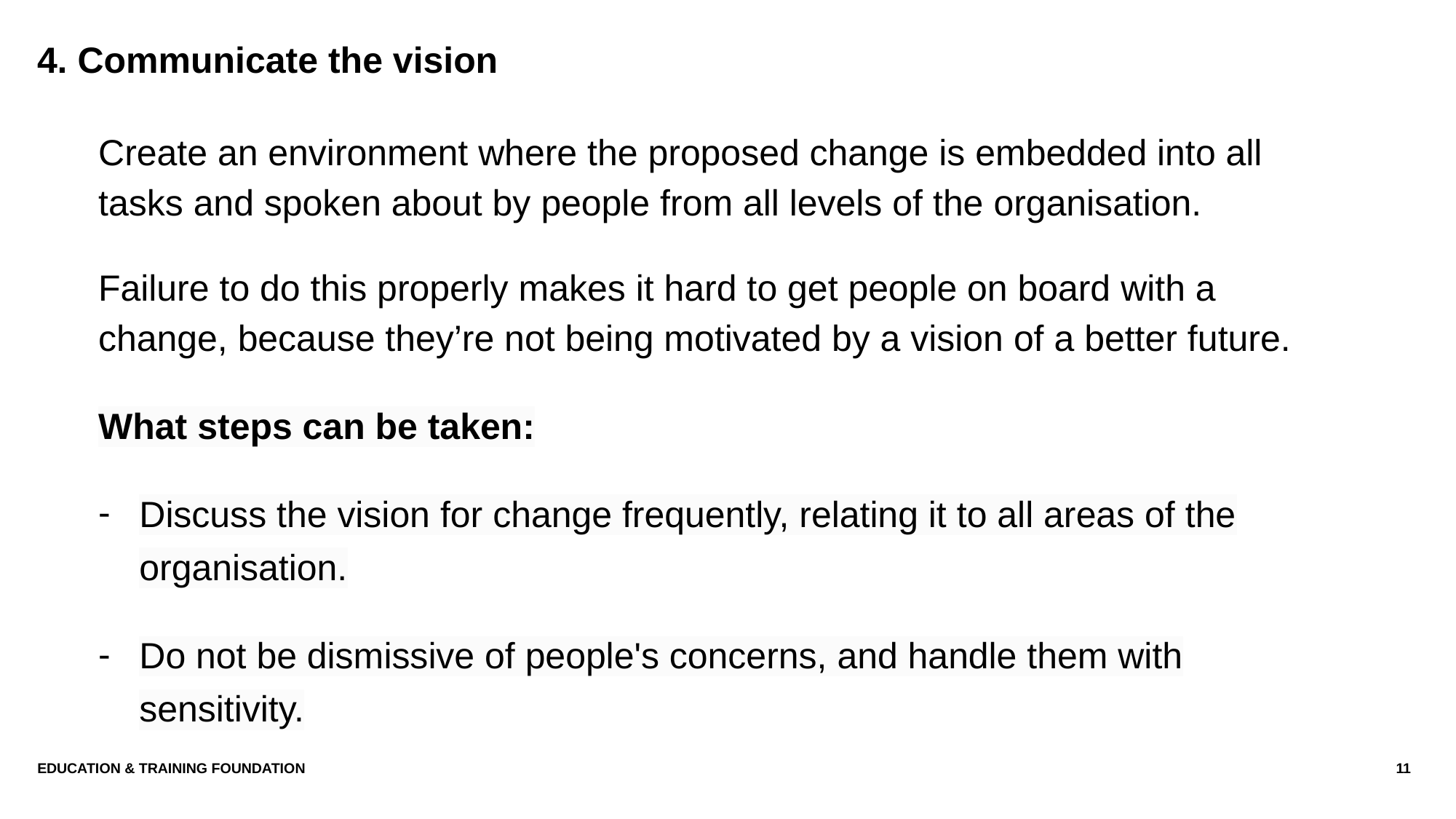

# 4. Communicate the vision
Create an environment where the proposed change is embedded into all tasks and spoken about by people from all levels of the organisation.
Failure to do this properly makes it hard to get people on board with a change, because they’re not being motivated by a vision of a better future.
What steps can be taken:
Discuss the vision for change frequently, relating it to all areas of the organisation.
Do not be dismissive of people's concerns, and handle them with sensitivity.

Education & Training Foundation
11